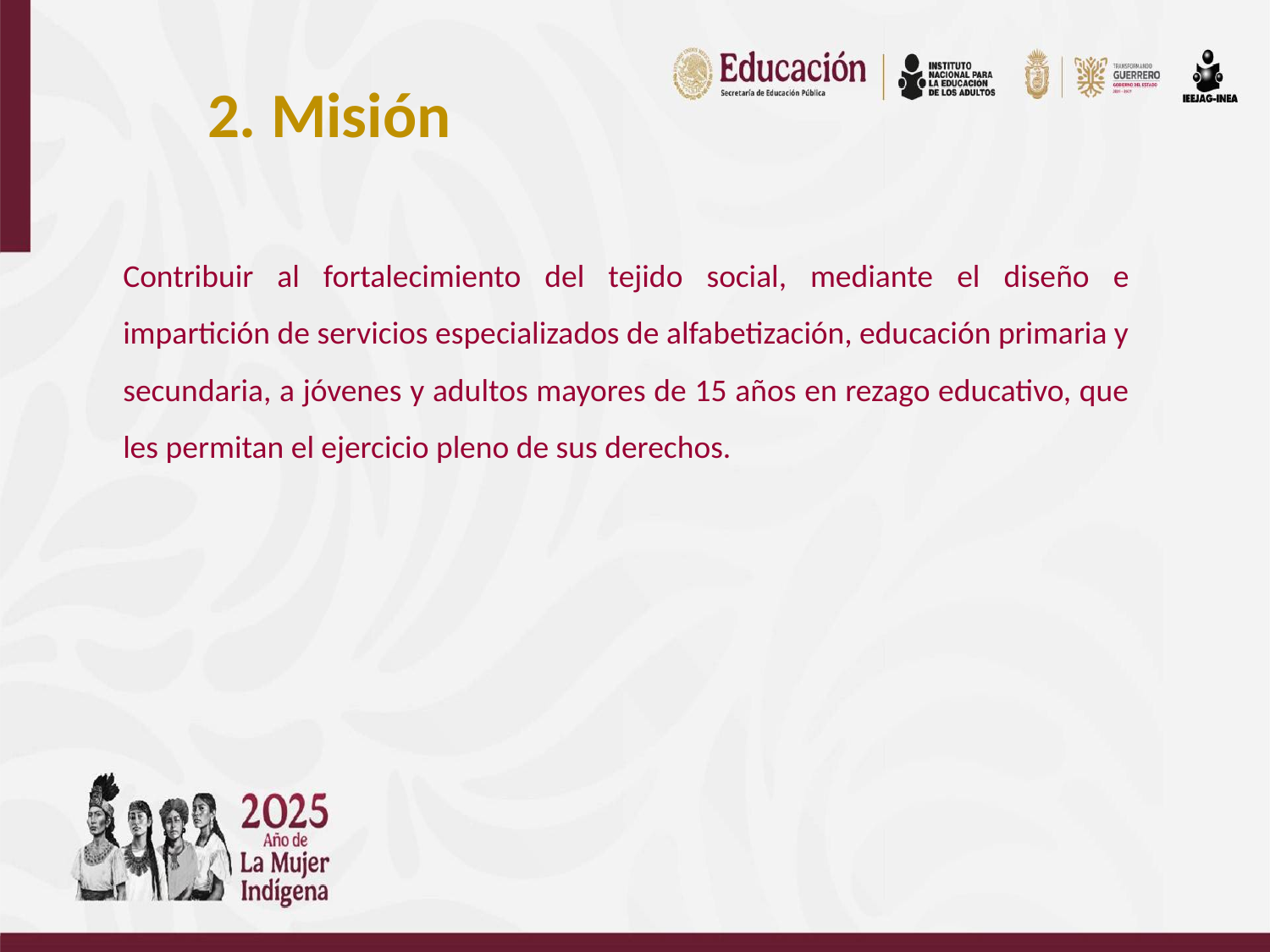

2. Misión
Contribuir al fortalecimiento del tejido social, mediante el diseño e impartición de servicios especializados de alfabetización, educación primaria y secundaria, a jóvenes y adultos mayores de 15 años en rezago educativo, que les permitan el ejercicio pleno de sus derechos.